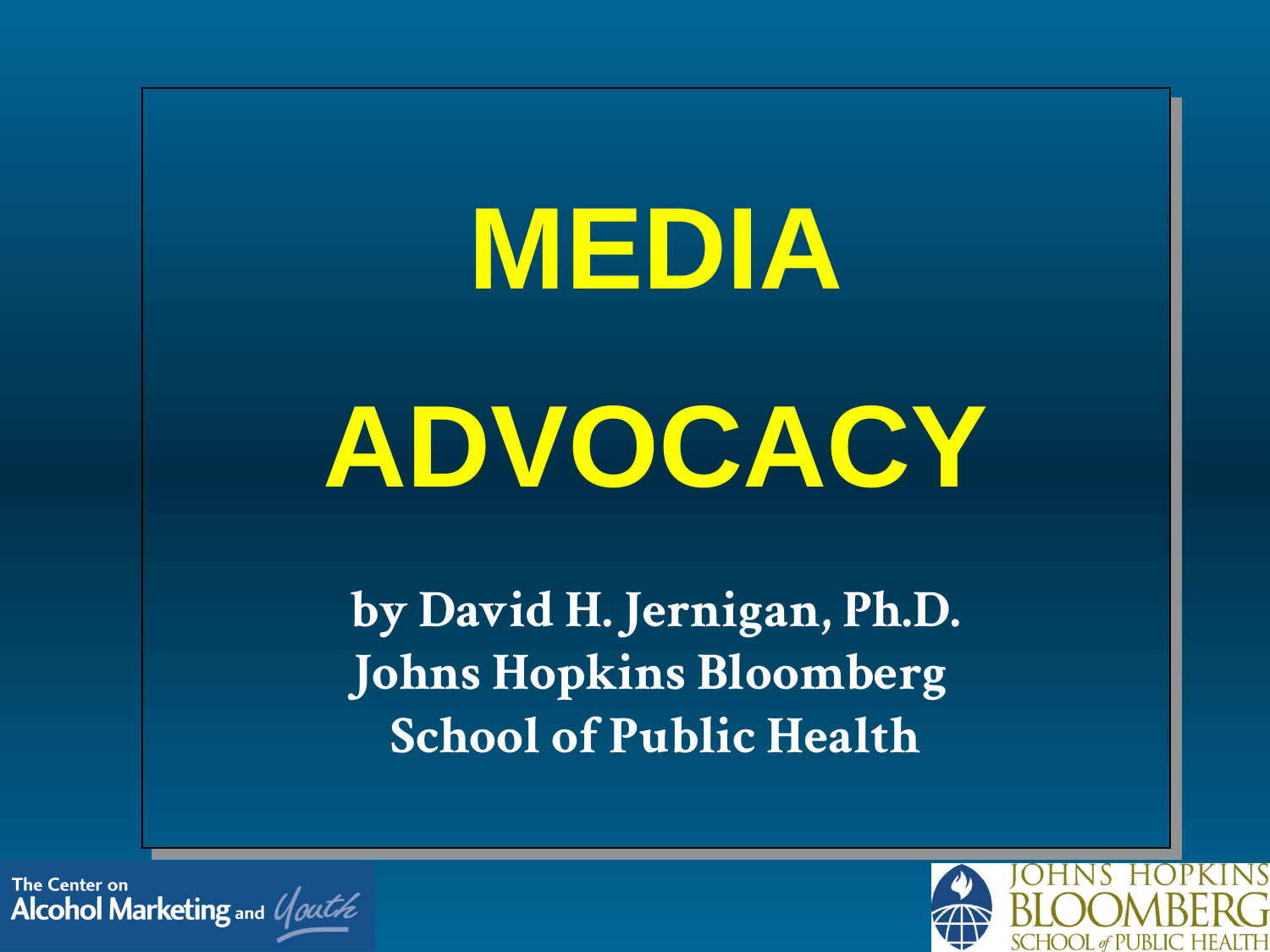

MEDIA
ADVOCACY

by David H. Jernigan, Ph.D.
Johns Hopkins Bloomberg
School of Public Health